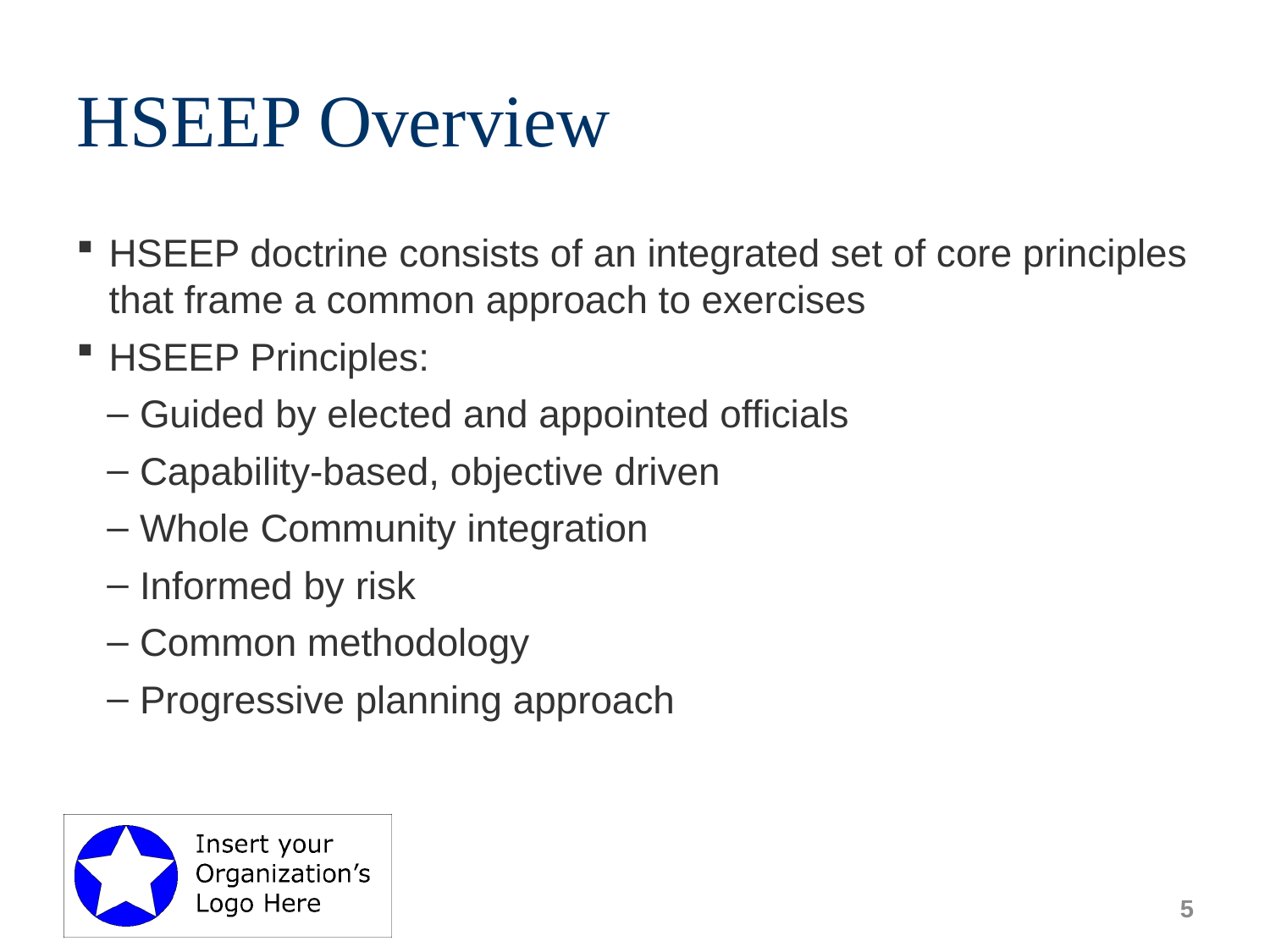

# HSEEP Overview
HSEEP doctrine consists of an integrated set of core principles that frame a common approach to exercises
HSEEP Principles:
Guided by elected and appointed officials
Capability-based, objective driven
Whole Community integration
Informed by risk
Common methodology
Progressive planning approach
5